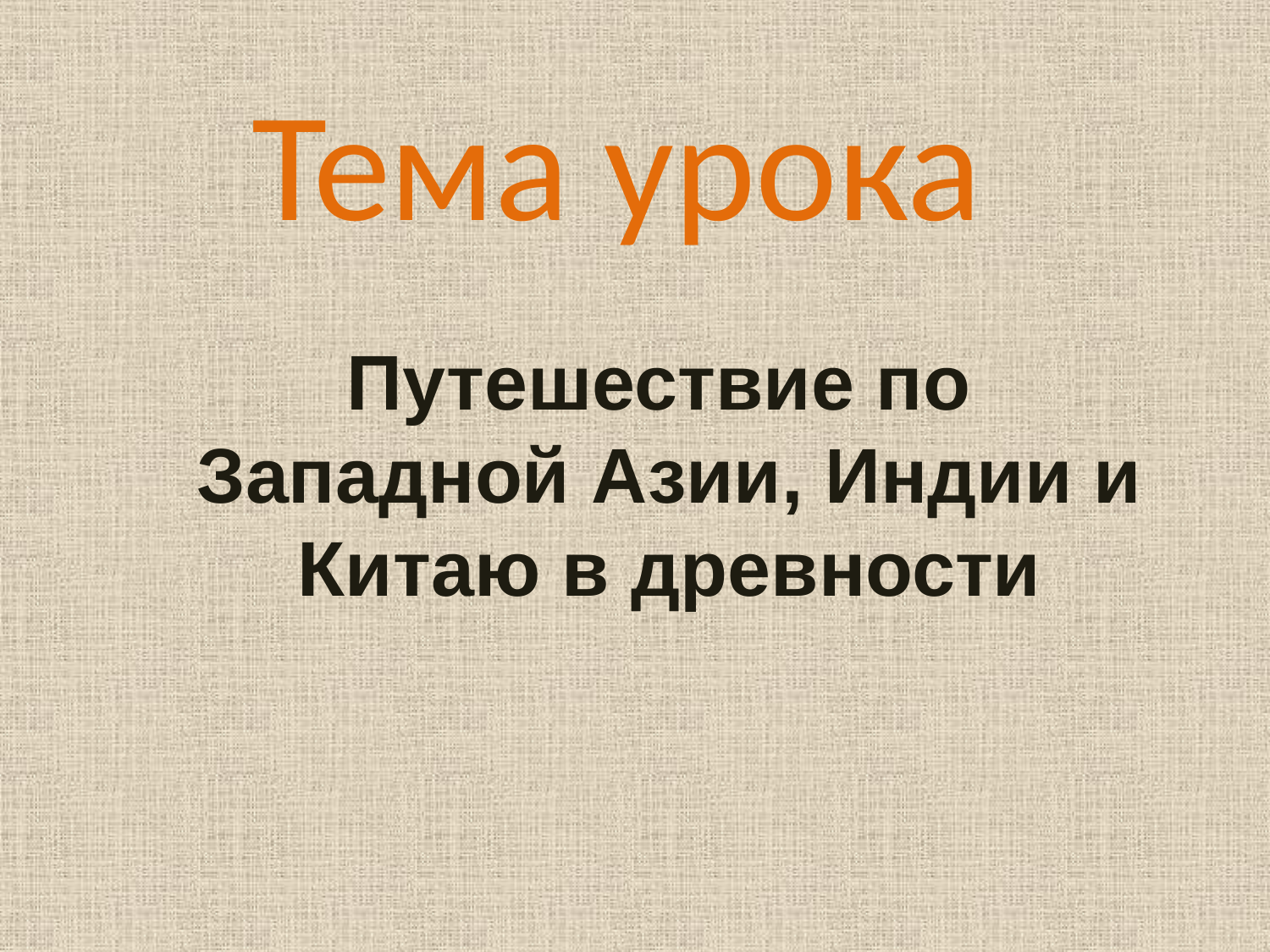

# Тема урока
Путешествие по  Западной Азии, Индии и Китаю в древности